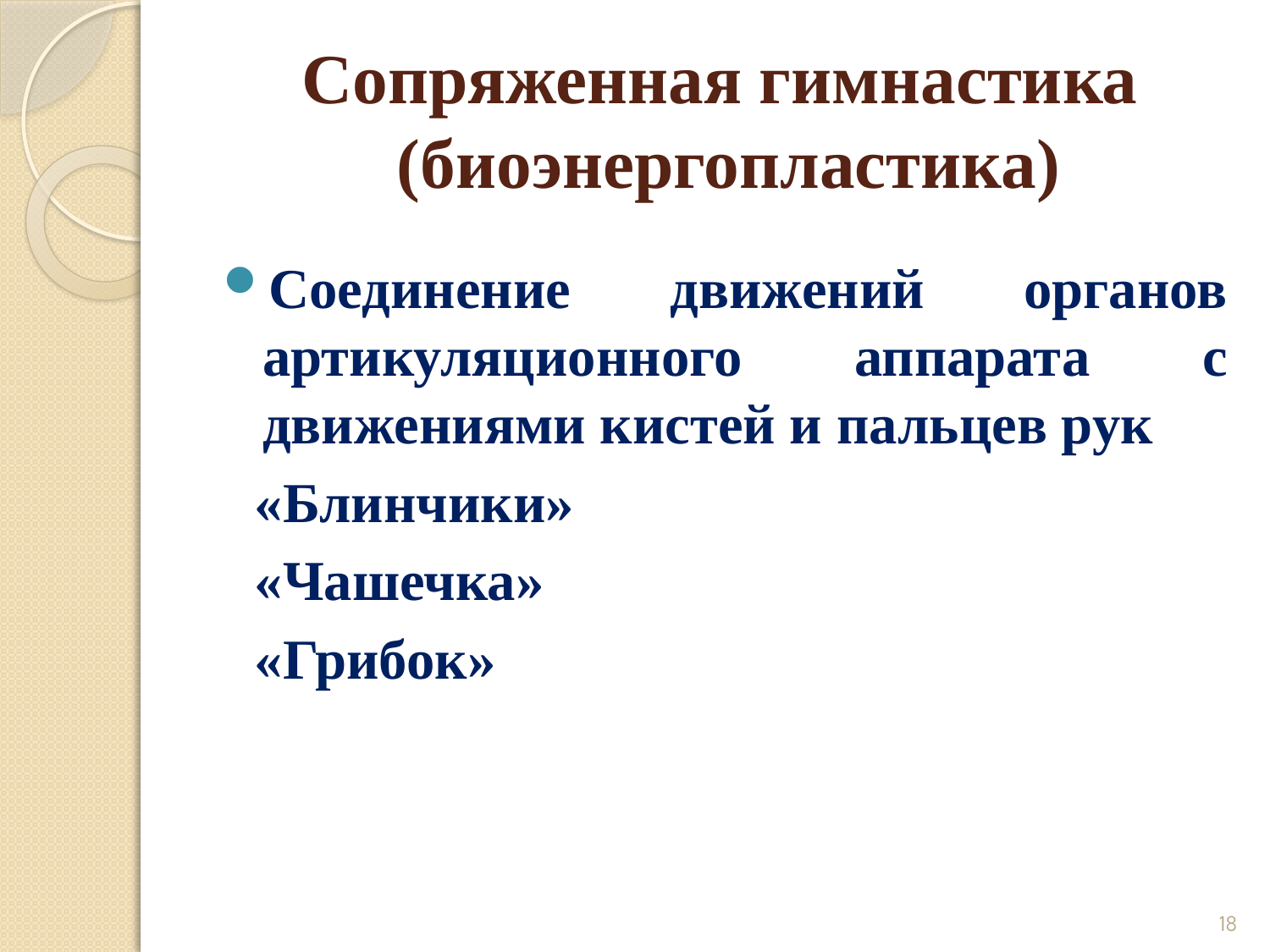

# Сопряженная гимнастика  (биоэнергопластика)
Соединение движений органов артикуляционного аппарата с движениями кистей и пальцев рук
   «Блинчики»
   «Чашечка»
   «Грибок»
18